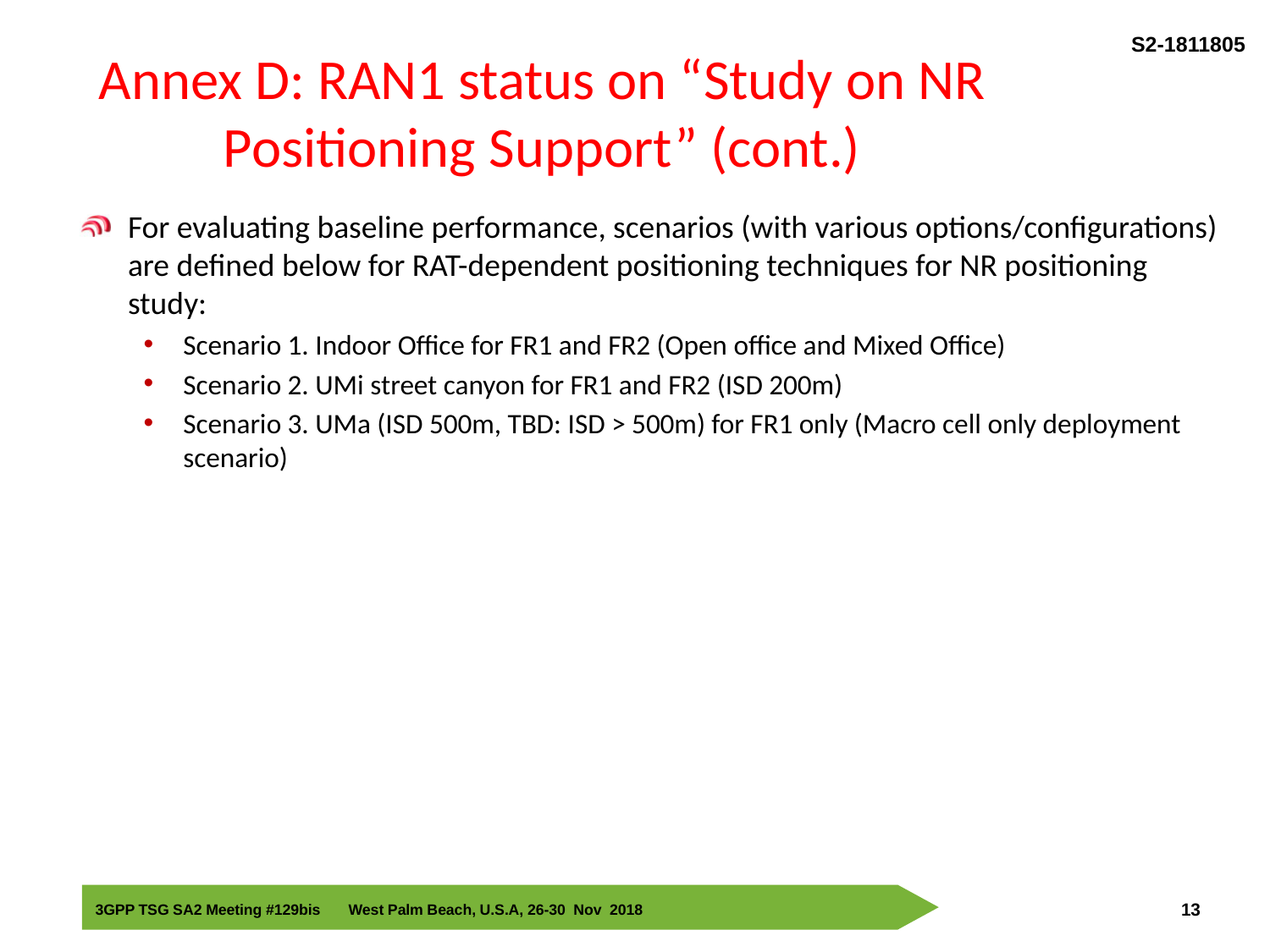

# Annex D: RAN1 status on “Study on NR Positioning Support” (cont.)
For evaluating baseline performance, scenarios (with various options/configurations) are defined below for RAT-dependent positioning techniques for NR positioning study:
Scenario 1. Indoor Office for FR1 and FR2 (Open office and Mixed Office)
Scenario 2. UMi street canyon for FR1 and FR2 (ISD 200m)
Scenario 3. UMa (ISD 500m, TBD: ISD > 500m) for FR1 only (Macro cell only deployment scenario)